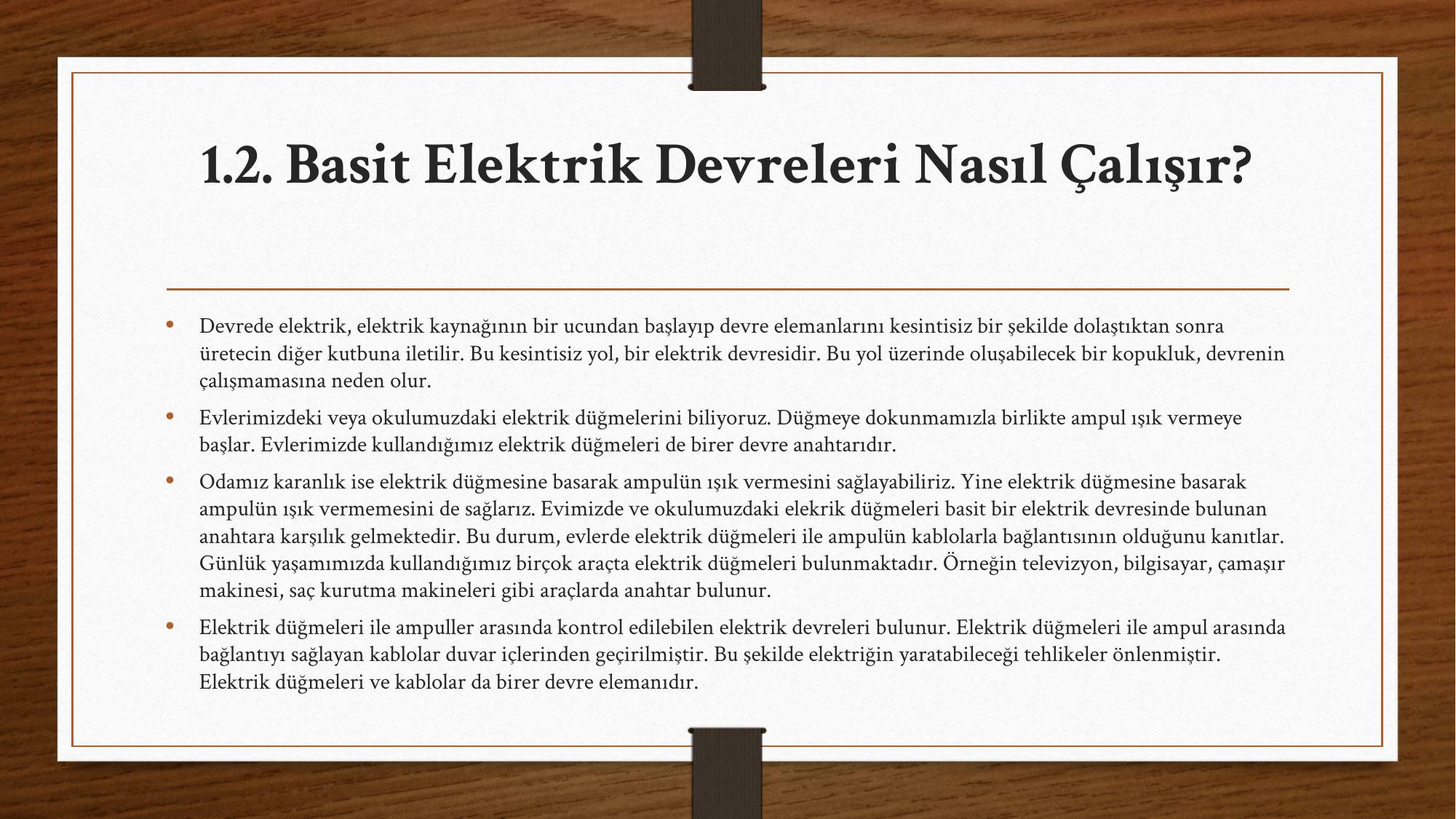

# 1.2. Basit Elektrik Devreleri Nasıl Çalışır?
Devrede elektrik, elektrik kaynağının bir ucundan başlayıp devre elemanlarını kesintisiz bir şekilde dolaştıktan sonra üretecin diğer kutbuna iletilir. Bu kesintisiz yol, bir elektrik devresidir. Bu yol üzerinde oluşabilecek bir kopukluk, devrenin çalışmamasına neden olur.
Evlerimizdeki veya okulumuzdaki elektrik düğmelerini biliyoruz. Düğmeye dokunmamızla birlikte ampul ışık vermeye başlar. Evlerimizde kullandığımız elektrik düğmeleri de birer devre anahtarıdır.
Odamız karanlık ise elektrik düğmesine basarak ampulün ışık vermesini sağlayabiliriz. Yine elektrik düğmesine basarak ampulün ışık vermemesini de sağlarız. Evimizde ve okulumuzdaki elekrik düğmeleri basit bir elektrik devresinde bulunan anahtara karşılık gelmektedir. Bu durum, evlerde elektrik düğmeleri ile ampulün kablolarla bağlantısının olduğunu kanıtlar. Günlük yaşamımızda kullandığımız birçok araçta elektrik düğmeleri bulunmaktadır. Örneğin televizyon, bilgisayar, çamaşır makinesi, saç kurutma makineleri gibi araçlarda anahtar bulunur.
Elektrik düğmeleri ile ampuller arasında kontrol edilebilen elektrik devreleri bulunur. Elektrik düğmeleri ile ampul arasında bağlantıyı sağlayan kablolar duvar içlerinden geçirilmiştir. Bu şekilde elektriğin yaratabileceği tehlikeler önlenmiştir. Elektrik düğmeleri ve kablolar da birer devre elemanıdır.